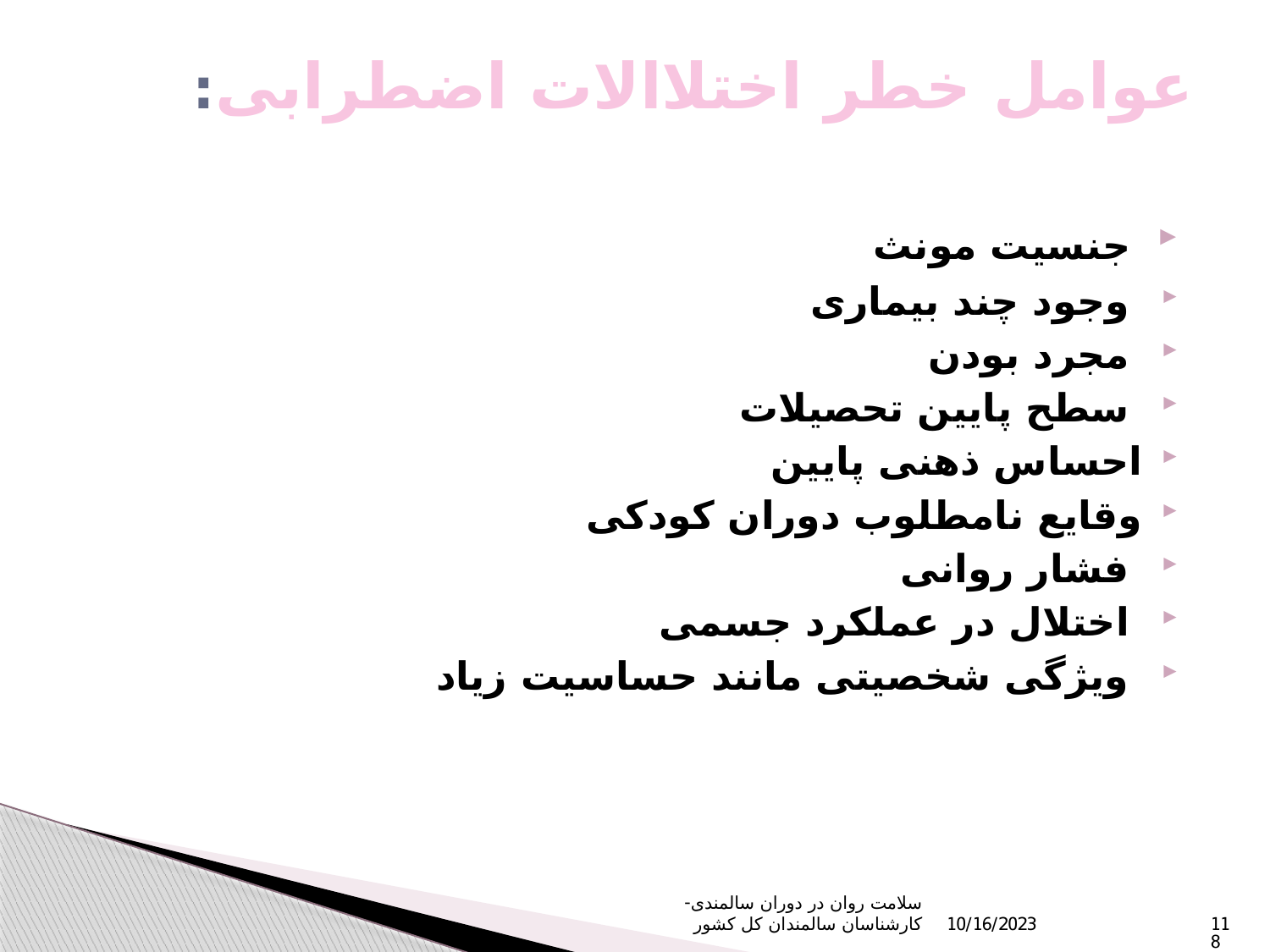

# عوامل خطر اختلاالات اضطرابی:
 جنسیت مونث
 وجود چند بیماری
 مجرد بودن
 سطح پایین تحصیلات
احساس ذهنی پایین
وقایع نامطلوب دوران کودکی
 فشار روانی
 اختلال در عملکرد جسمی
 ویژگی شخصیتی مانند حساسیت زیاد

سلامت روان در دوران سالمندی- کارشناسان سالمندان کل کشور
10/16/2023
118